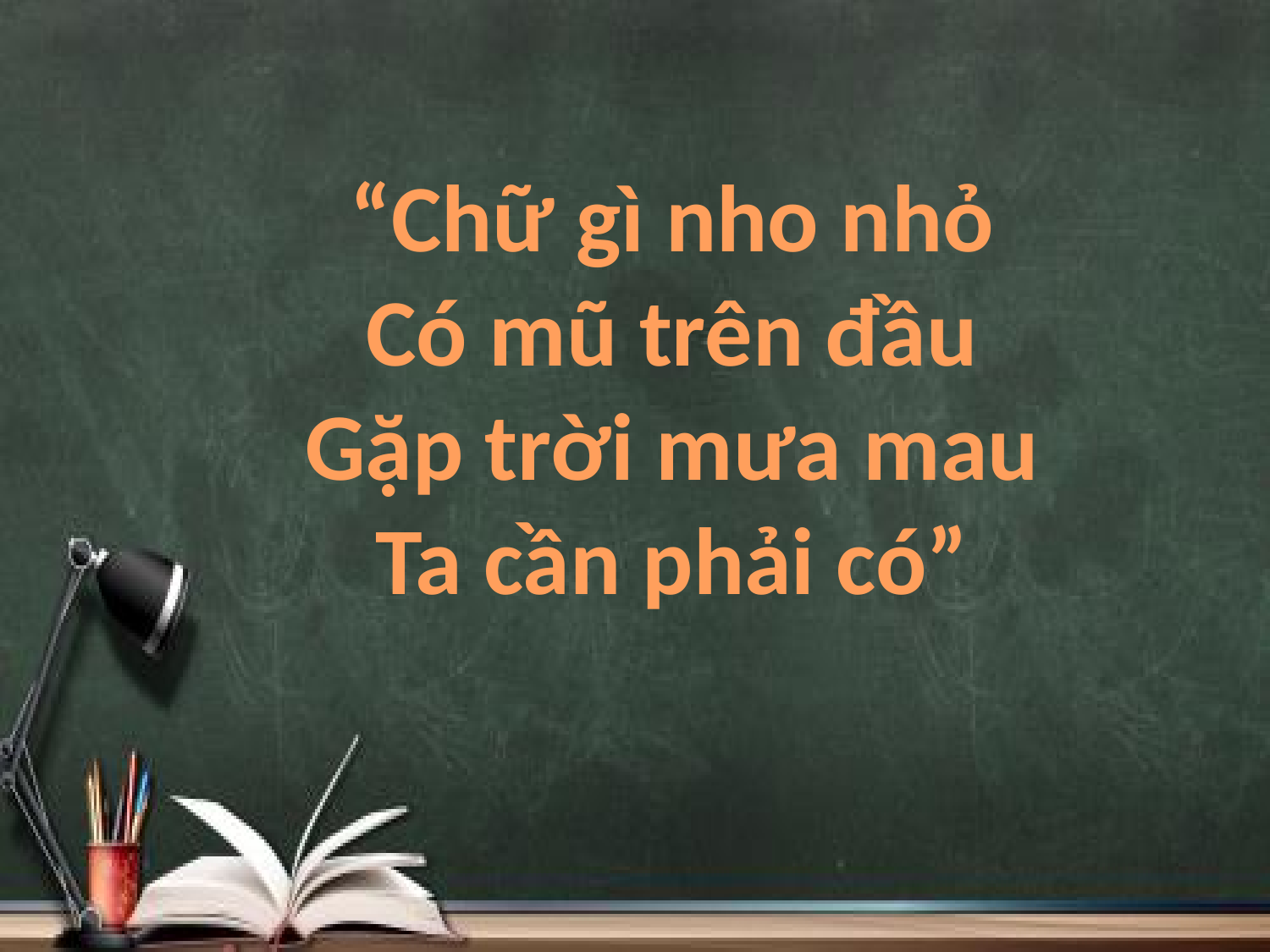

“Chữ gì nho nhỏ
Có mũ trên đầu
Gặp trời mưa mau
Ta cần phải có”